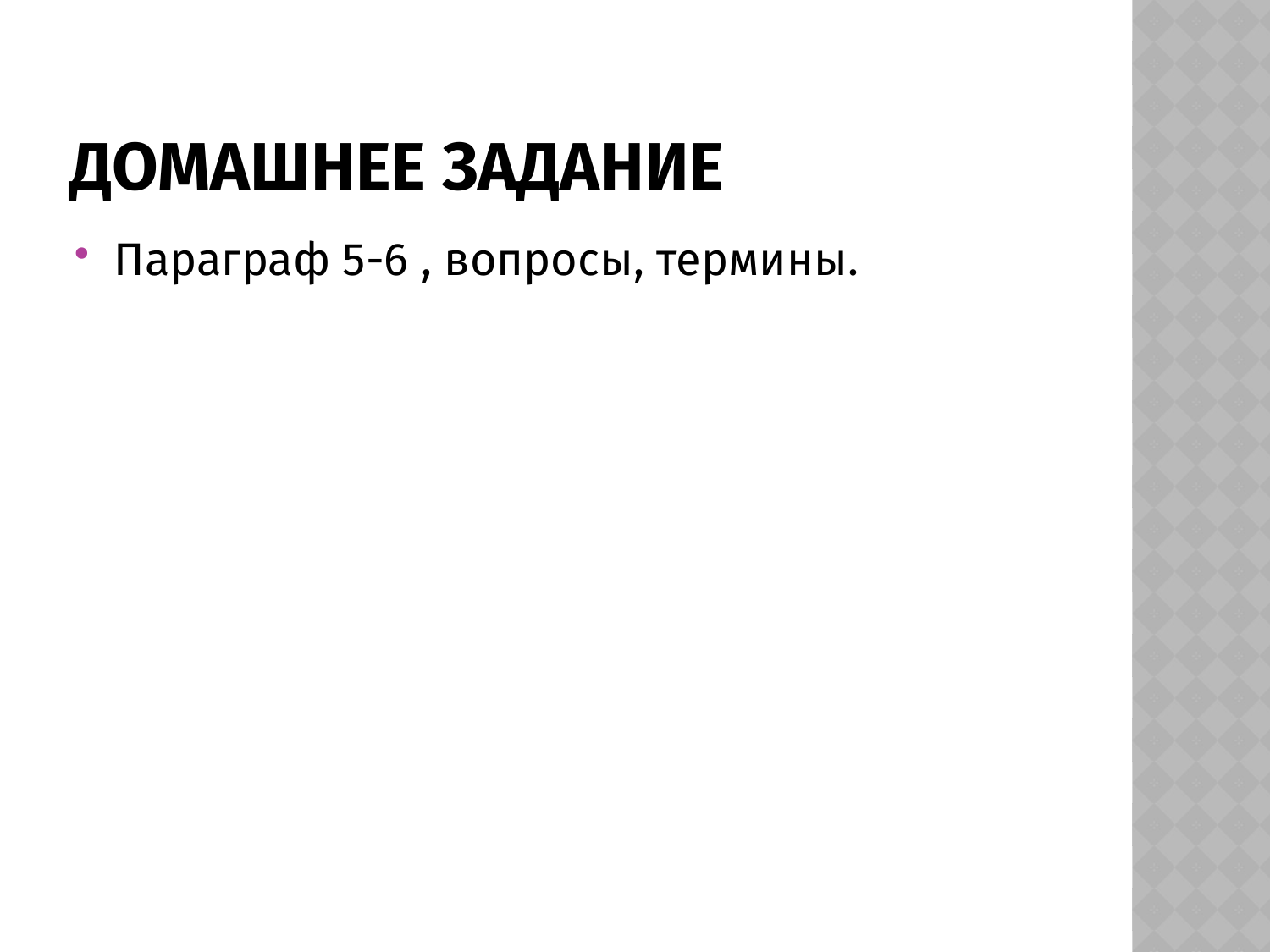

# Домашнее задание
Параграф 5-6 , вопросы, термины.